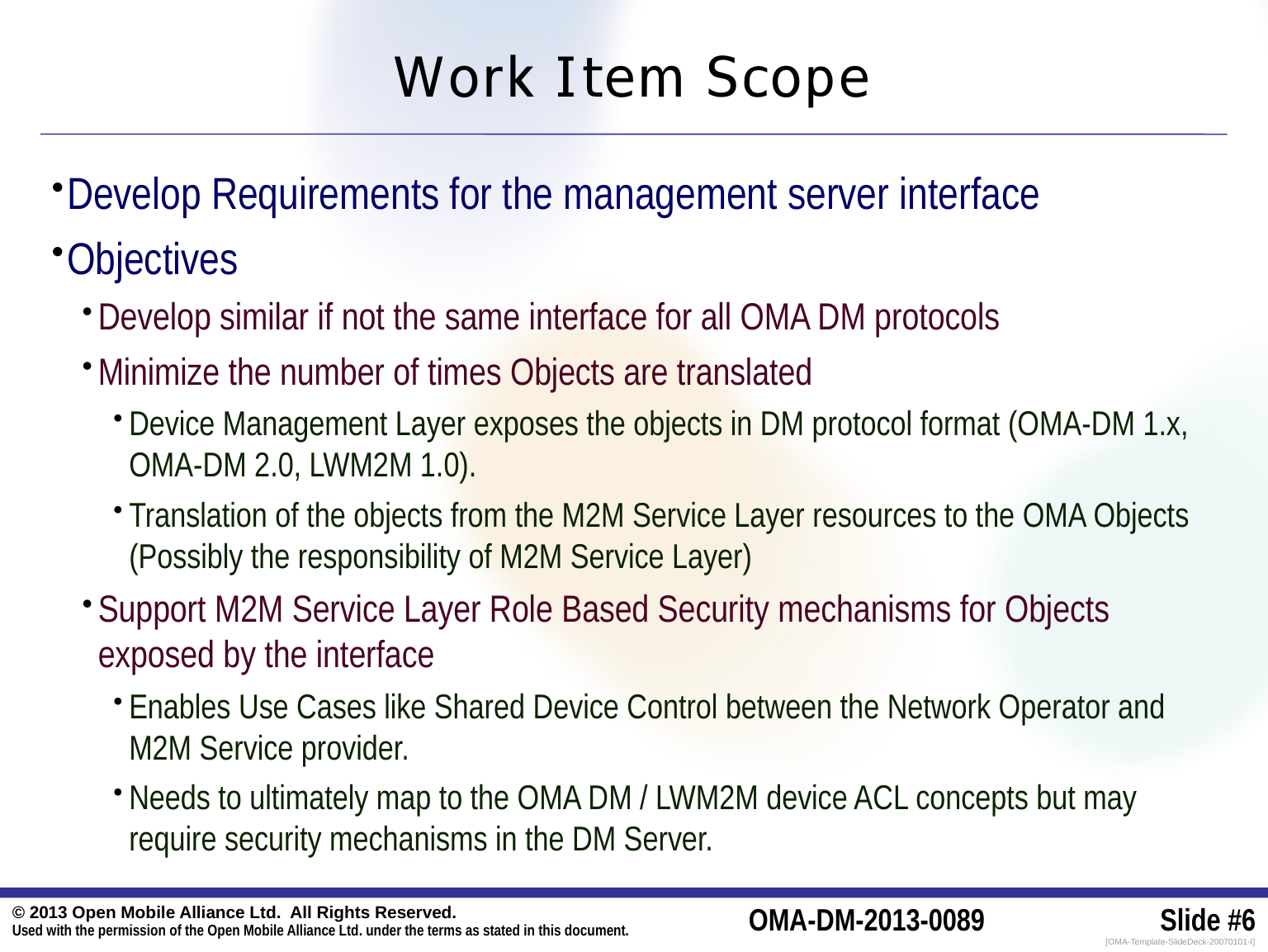

# Work Item Scope
Develop Requirements for the management server interface
Objectives
Develop similar if not the same interface for all OMA DM protocols
Minimize the number of times Objects are translated
Device Management Layer exposes the objects in DM protocol format (OMA-DM 1.x, OMA-DM 2.0, LWM2M 1.0).
Translation of the objects from the M2M Service Layer resources to the OMA Objects (Possibly the responsibility of M2M Service Layer)
Support M2M Service Layer Role Based Security mechanisms for Objects exposed by the interface
Enables Use Cases like Shared Device Control between the Network Operator and M2M Service provider.
Needs to ultimately map to the OMA DM / LWM2M device ACL concepts but may require security mechanisms in the DM Server.